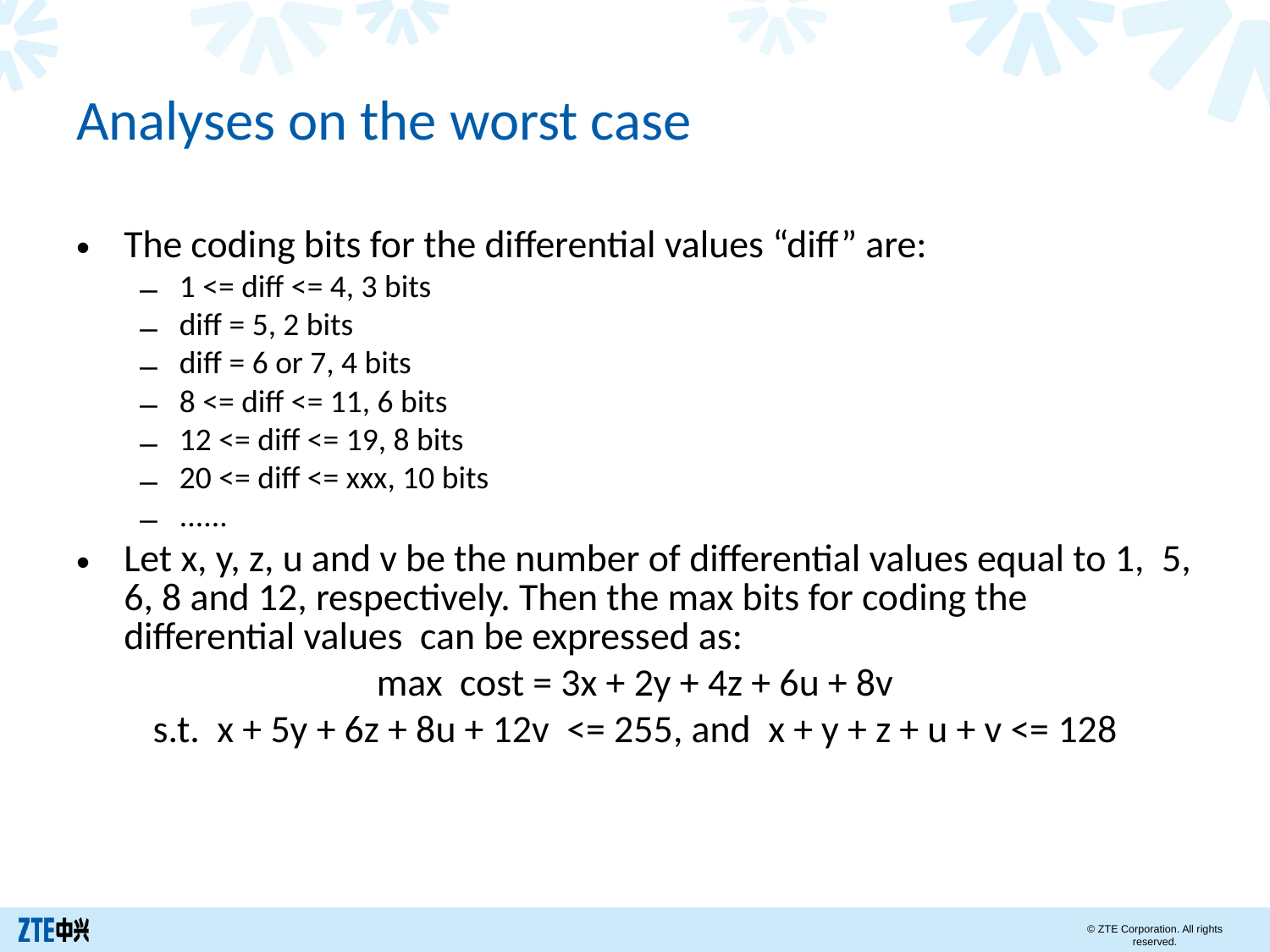

# Analyses on the worst case
The coding bits for the differential values “diff” are:
1 <= diff <= 4, 3 bits
diff = 5, 2 bits
diff = 6 or 7, 4 bits
8 <= diff <= 11, 6 bits
12 <= diff <= 19, 8 bits
20 <= diff <= xxx, 10 bits
......
Let x, y, z, u and v be the number of differential values equal to 1,  5, 6, 8 and 12, respectively. Then the max bits for coding the differential values  can be expressed as:
max  cost = 3x + 2y + 4z + 6u + 8v
s.t.  x + 5y + 6z + 8u + 12v  <= 255, and  x + y + z + u + v <= 128